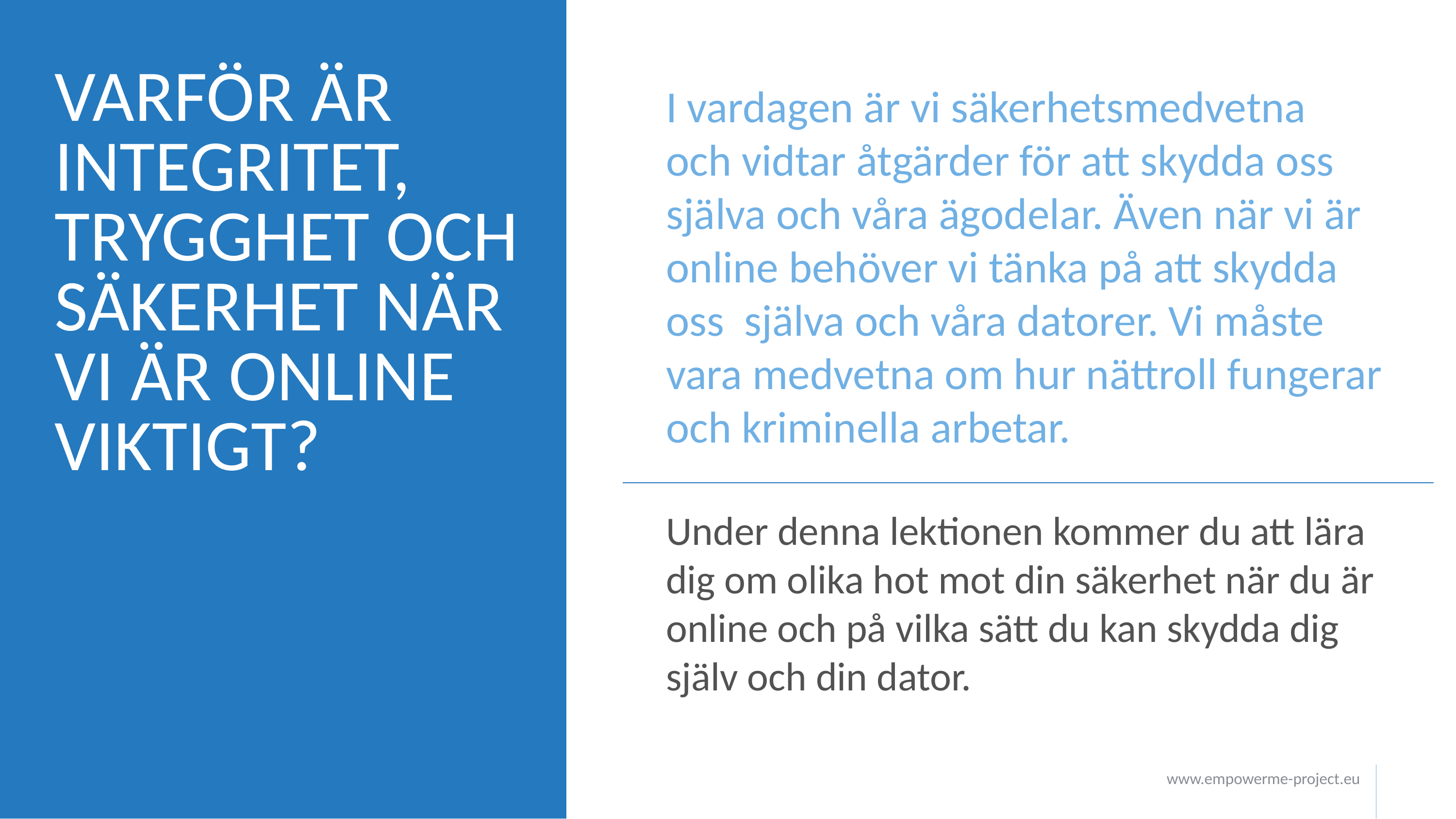

# VARFÖR ÄR INTEGRITET, TRYGGHET OCH SÄKERHET NÄR VI ÄR ONLINE VIKTIGT?
I vardagen är vi säkerhetsmedvetna  och vidtar åtgärder för att skydda oss själva och våra ägodelar. Även när vi är online behöver vi tänka på att skydda oss  själva och våra datorer. Vi måste vara medvetna om hur nättroll fungerar och kriminella arbetar.

Under denna lektionen kommer du att lära dig om olika hot mot din säkerhet när du är online och på vilka sätt du kan skydda dig själv och din dator.
www.empowerme-project.eu